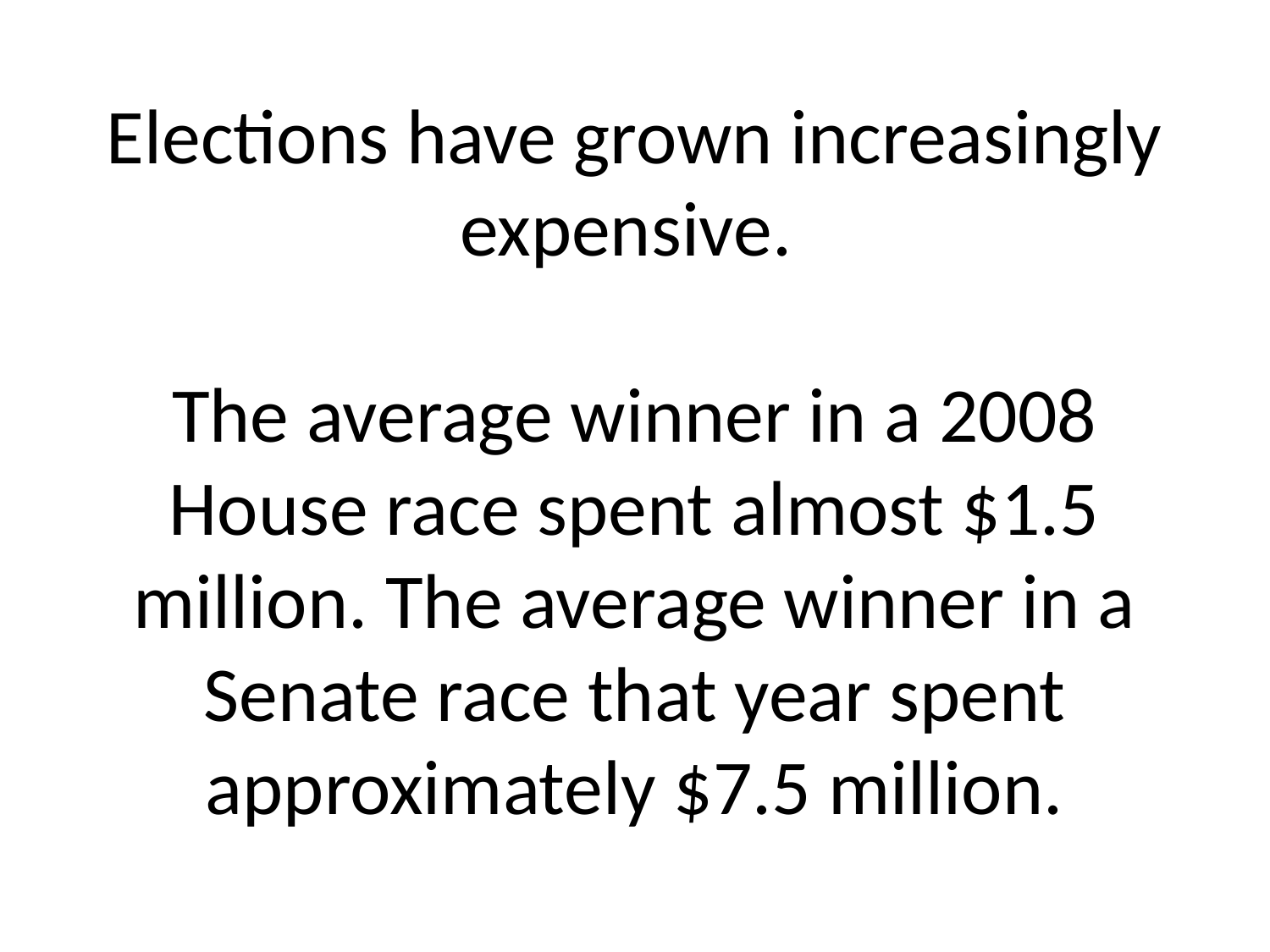

# Elections have grown increasingly expensive. The average winner in a 2008 House race spent almost $1.5 million. The average winner in a Senate race that year spent approximately $7.5 million.